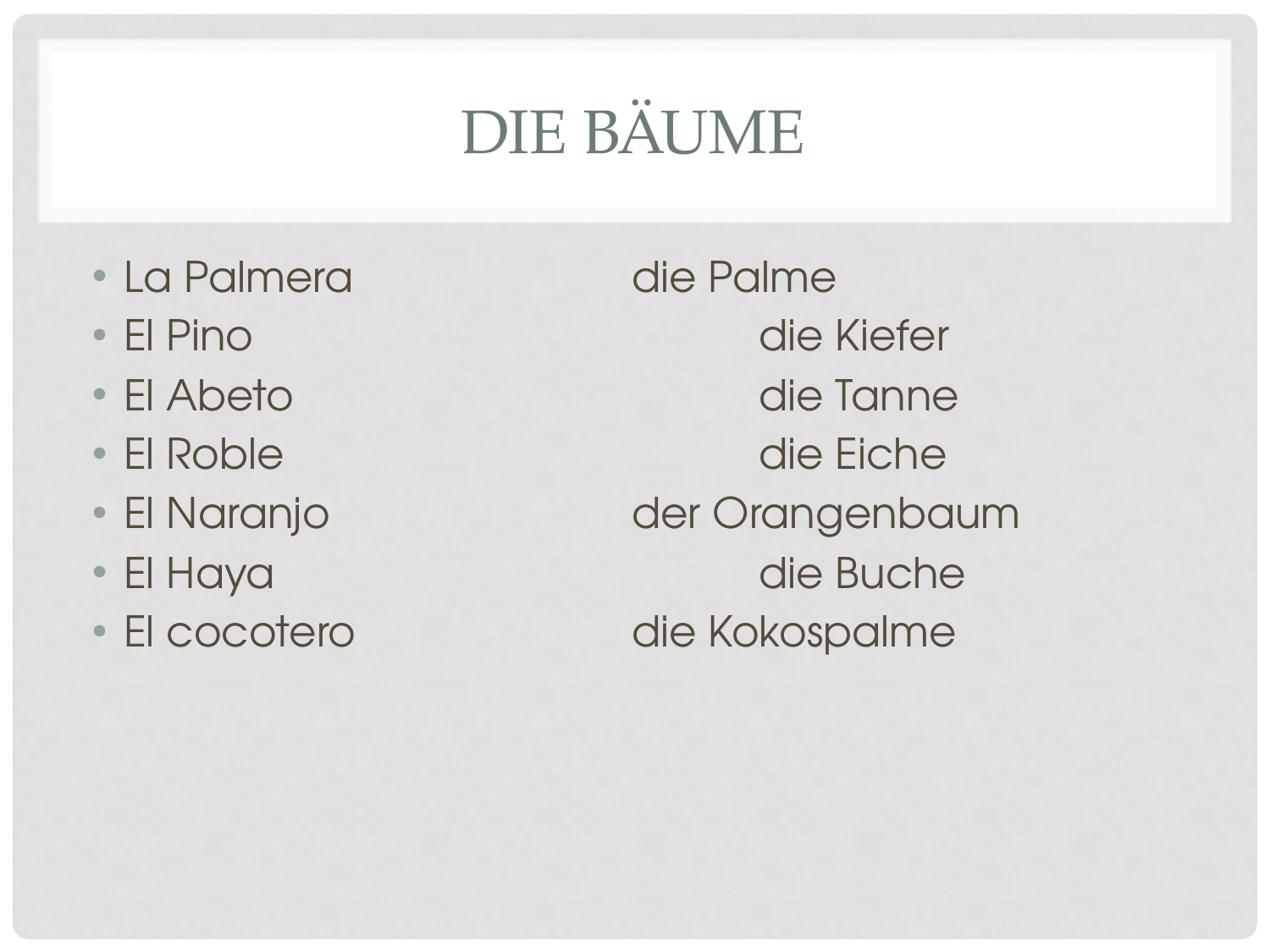

# Die Bäume
La Palmera			die Palme
El Pino				die Kiefer
El Abeto				die Tanne
El Roble				die Eiche
El Naranjo			der Orangenbaum
El Haya				die Buche
El cocotero			die Kokospalme